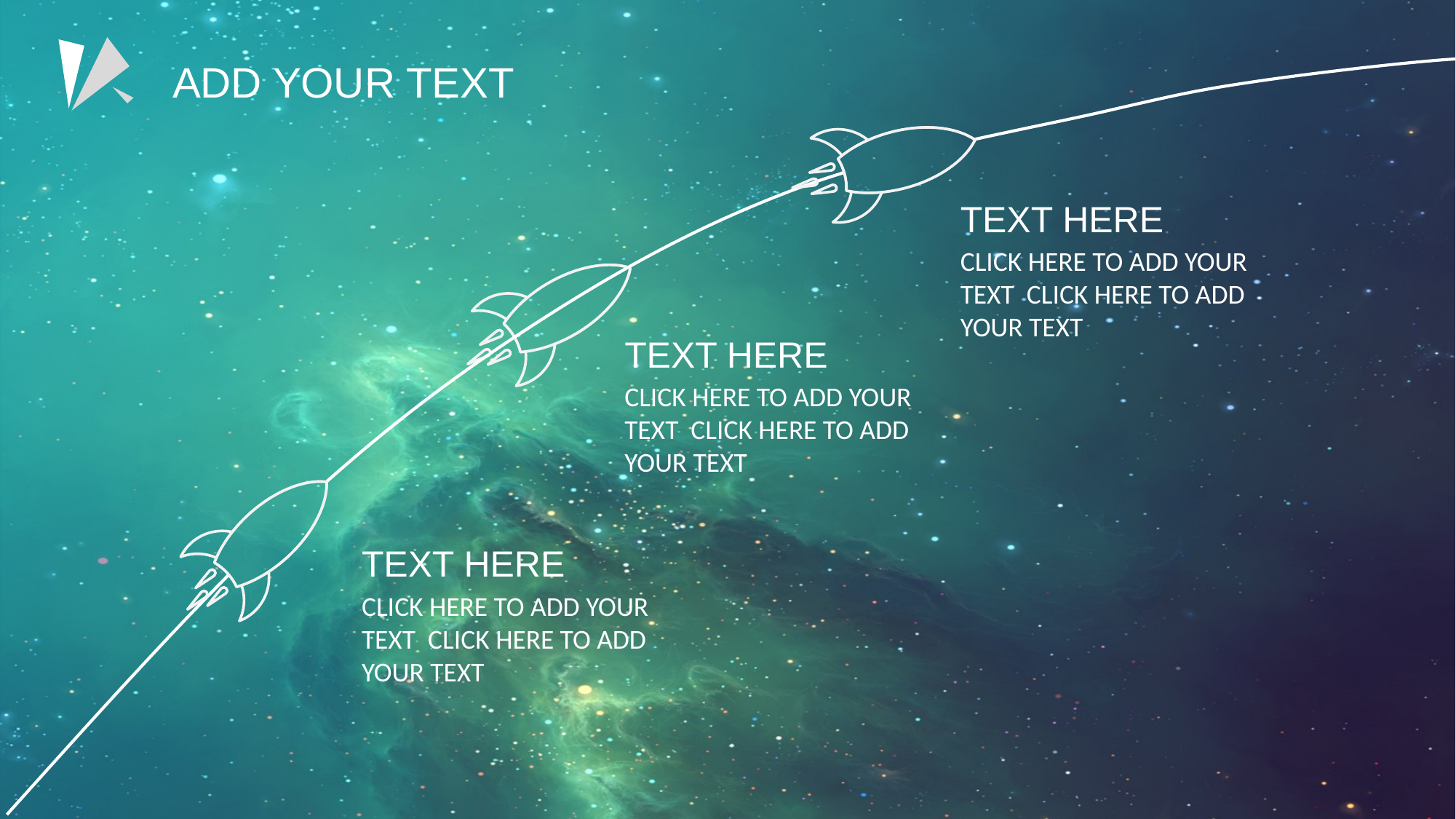

ADD YOUR TEXT

TEXT HERE

CLICK HERE TO ADD YOUR TEXT  CLICK HERE TO ADD YOUR TEXT

TEXT HERE
CLICK HERE TO ADD YOUR TEXT  CLICK HERE TO ADD YOUR TEXT

TEXT HERE
CLICK HERE TO ADD YOUR TEXT  CLICK HERE TO ADD YOUR TEXT